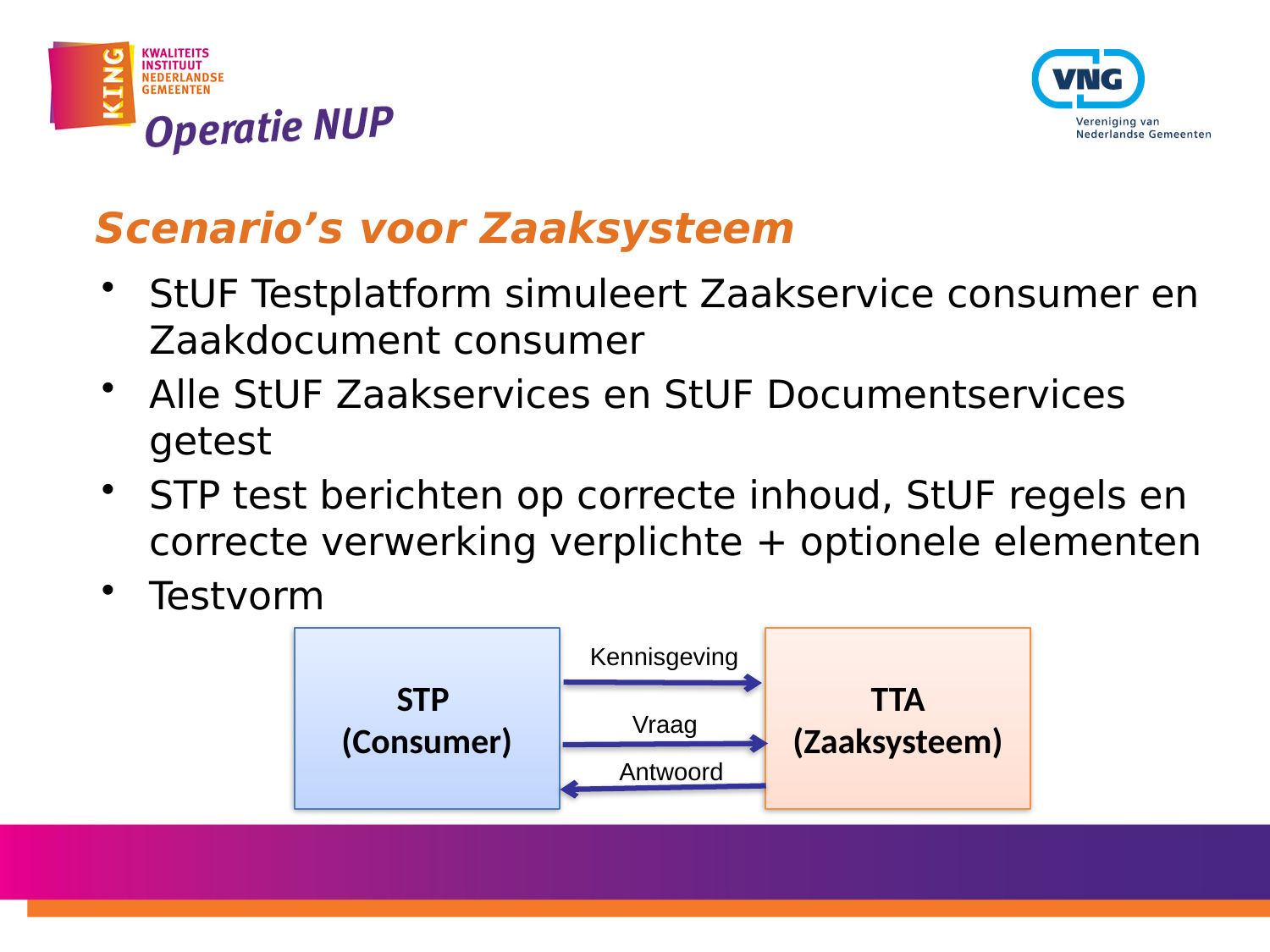

# Scenario’s voor Zaaksysteem
StUF Testplatform simuleert Zaakservice consumer en Zaakdocument consumer
Alle StUF Zaakservices en StUF Documentservices getest
STP test berichten op correcte inhoud, StUF regels en correcte verwerking verplichte + optionele elementen
Testvorm

STP
(Consumer)
TTA (Zaaksysteem)
Kennisgeving
Vraag
Antwoord